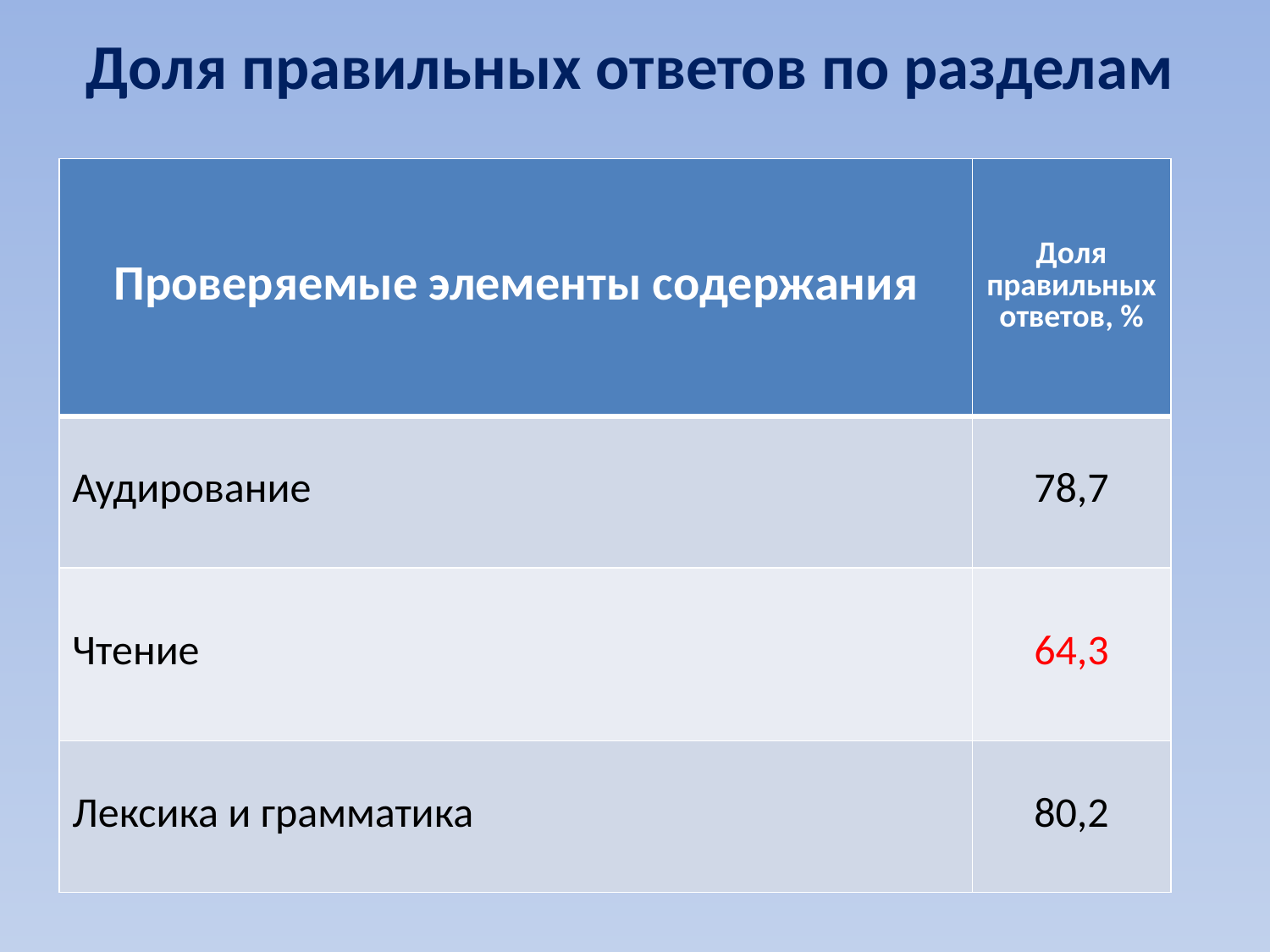

Доля правильных ответов по разделам
| Проверяемые элементы содержания | Доля правильных ответов, % |
| --- | --- |
| Аудирование | 78,7 |
| Чтение | 64,3 |
| Лексика и грамматика | 80,2 |